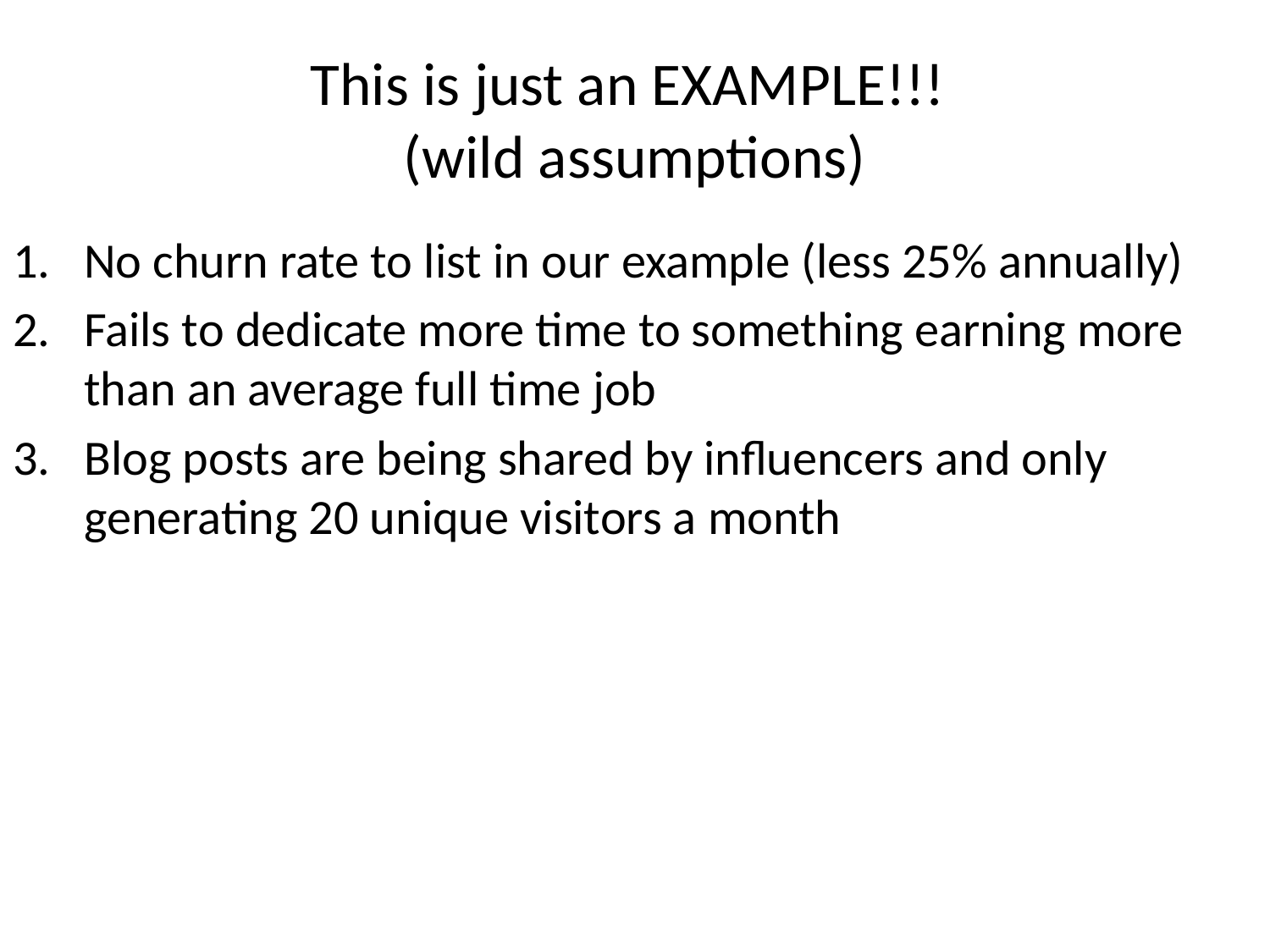

# This is just an EXAMPLE!!! (wild assumptions)
No churn rate to list in our example (less 25% annually)
Fails to dedicate more time to something earning more than an average full time job
Blog posts are being shared by influencers and only generating 20 unique visitors a month